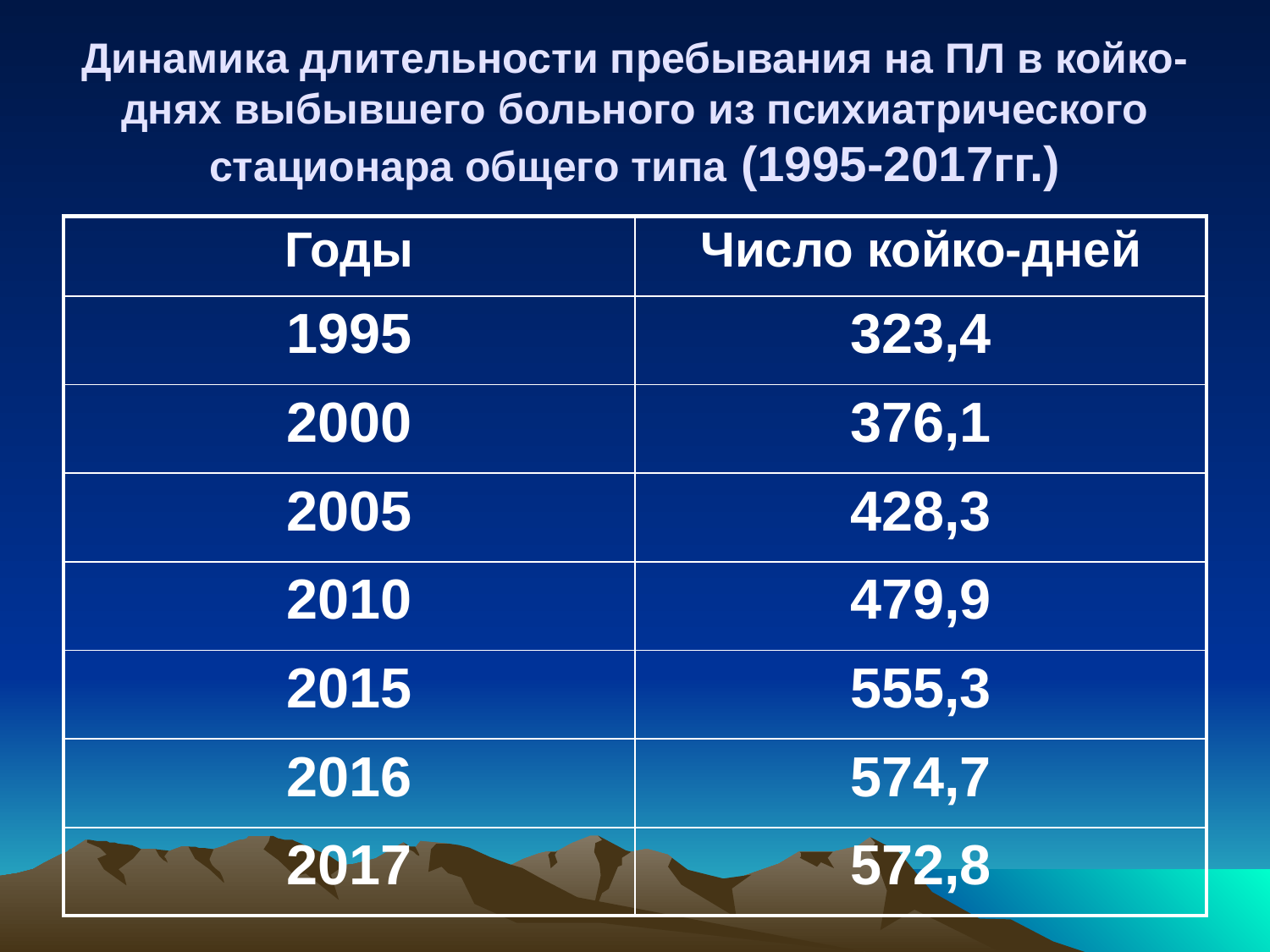

# Динамика длительности пребывания на ПЛ в койко-днях выбывшего больного из психиатрического стационара общего типа (1995-2017гг.)
| Годы | Число койко-дней |
| --- | --- |
| 1995 | 323,4 |
| 2000 | 376,1 |
| 2005 | 428,3 |
| 2010 | 479,9 |
| 2015 | 555,3 |
| 2016 | 574,7 |
| 2017 | 572,8 |